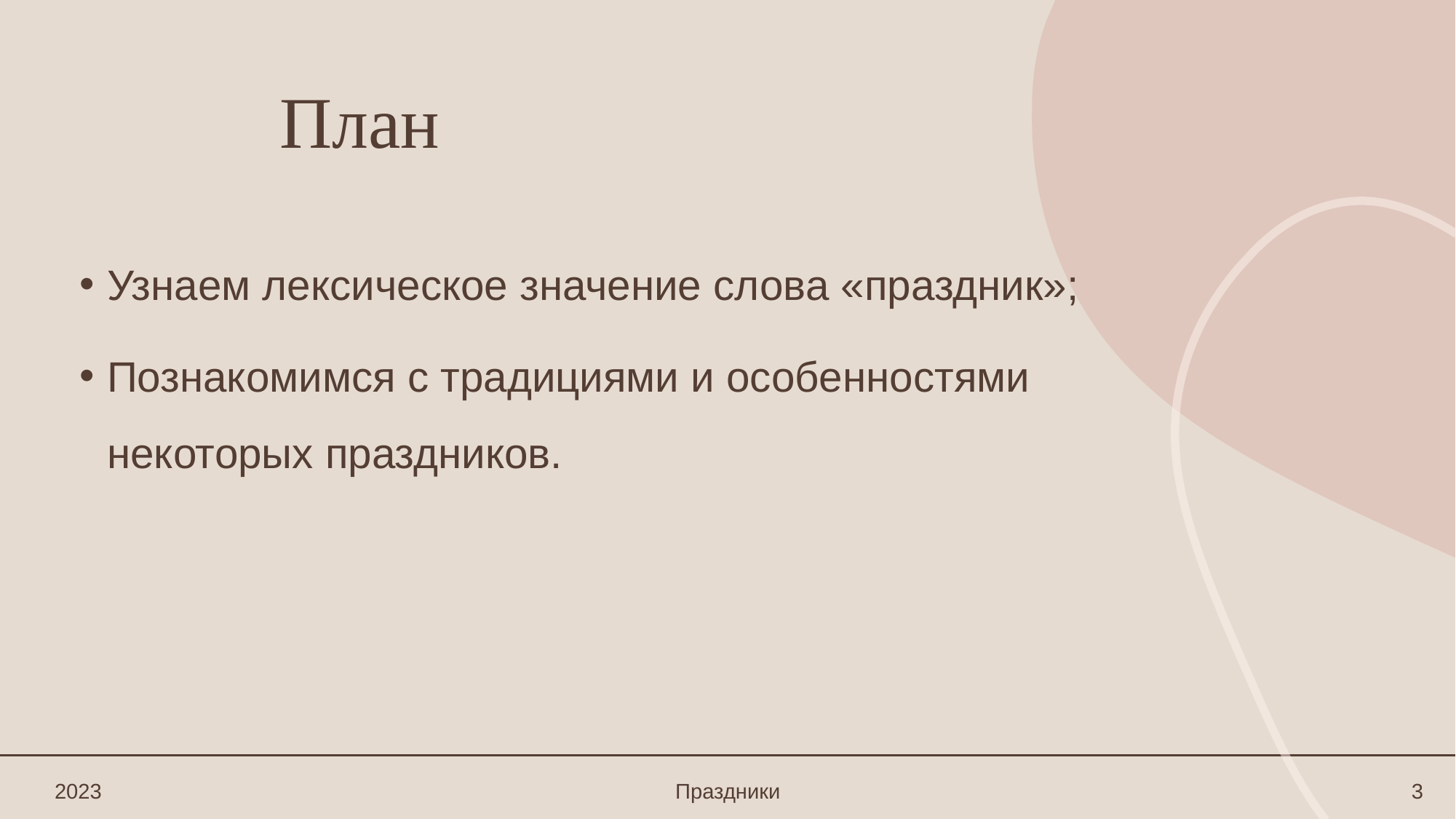

# План
Узнаем лексическое значение слова «праздник»;
Познакомимся с традициями и особенностями некоторых праздников.
2023
Праздники
3